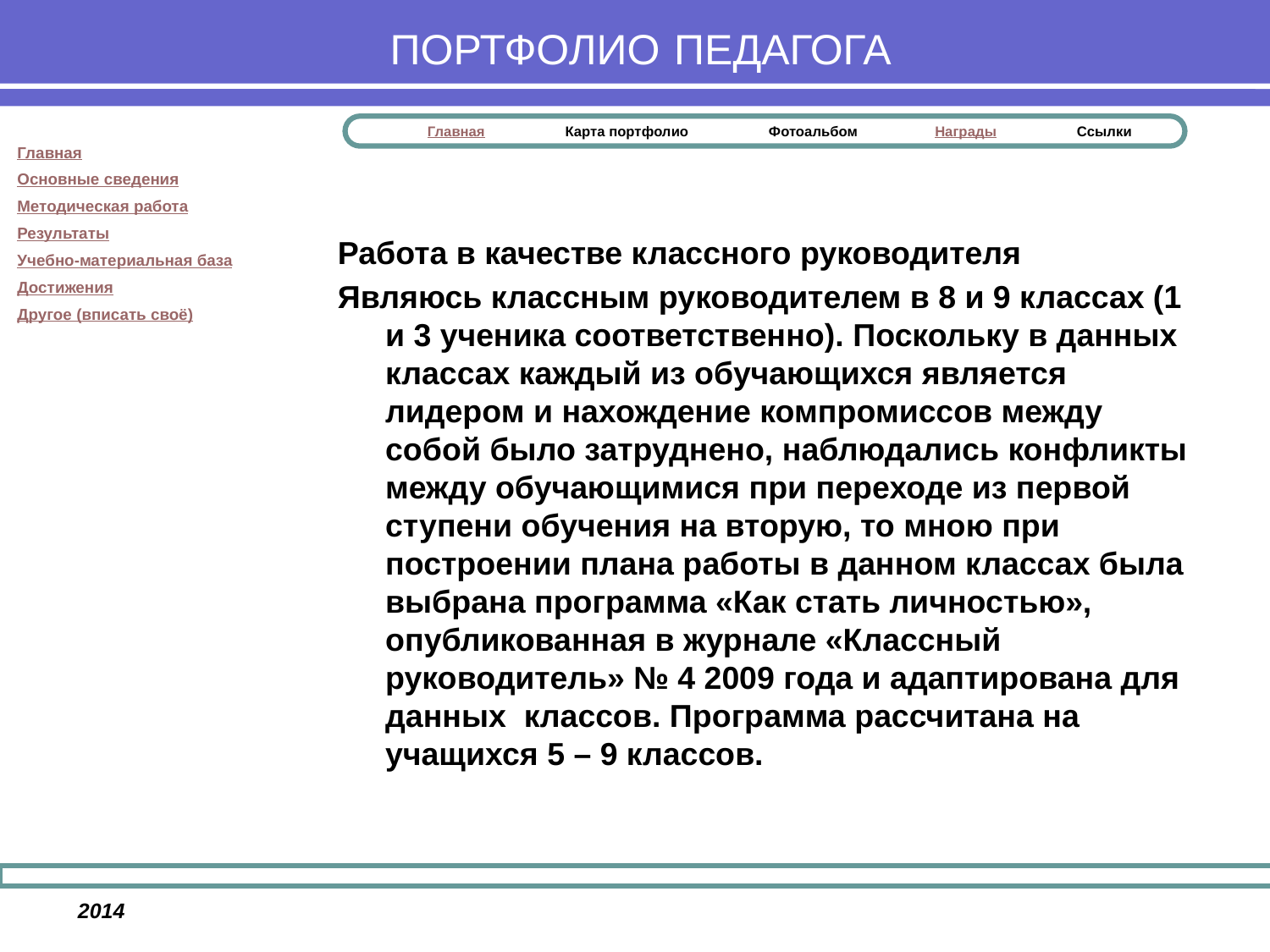

# ПОРТФОЛИО ПЕДАГОГА
Работа в качестве классного руководителя
Являюсь классным руководителем в 8 и 9 классах (1 и 3 ученика соответственно). Поскольку в данных классах каждый из обучающихся является лидером и нахождение компромиссов между собой было затруднено, наблюдались конфликты между обучающимися при переходе из первой ступени обучения на вторую, то мною при построении плана работы в данном классах была выбрана программа «Как стать личностью», опубликованная в журнале «Классный руководитель» № 4 2009 года и адаптирована для данных  классов. Программа рассчитана на учащихся 5 – 9 классов.

2014